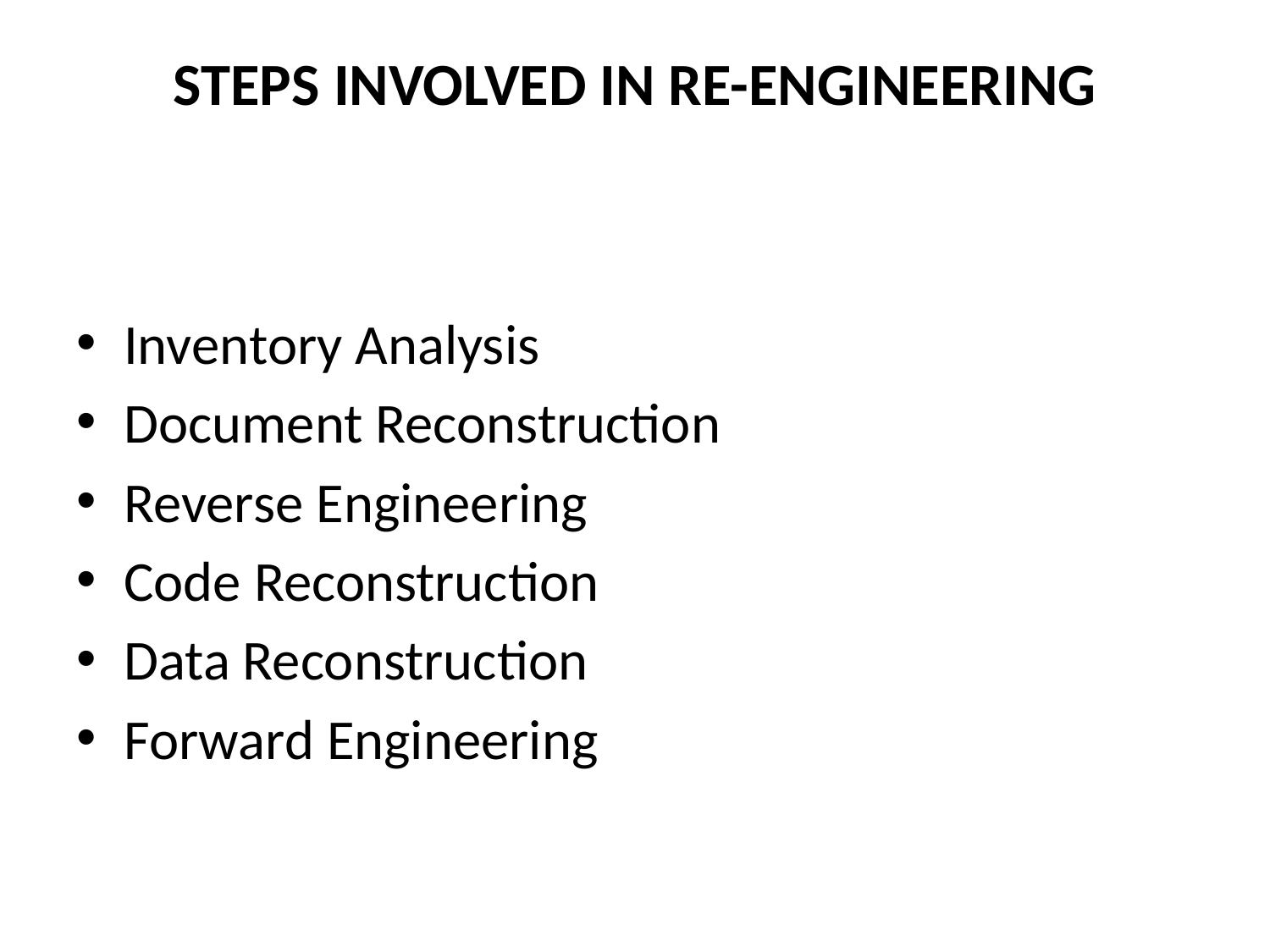

# STEPS INVOLVED IN RE-ENGINEERING

Inventory Analysis
Document Reconstruction
Reverse Engineering
Code Reconstruction
Data Reconstruction
Forward Engineering